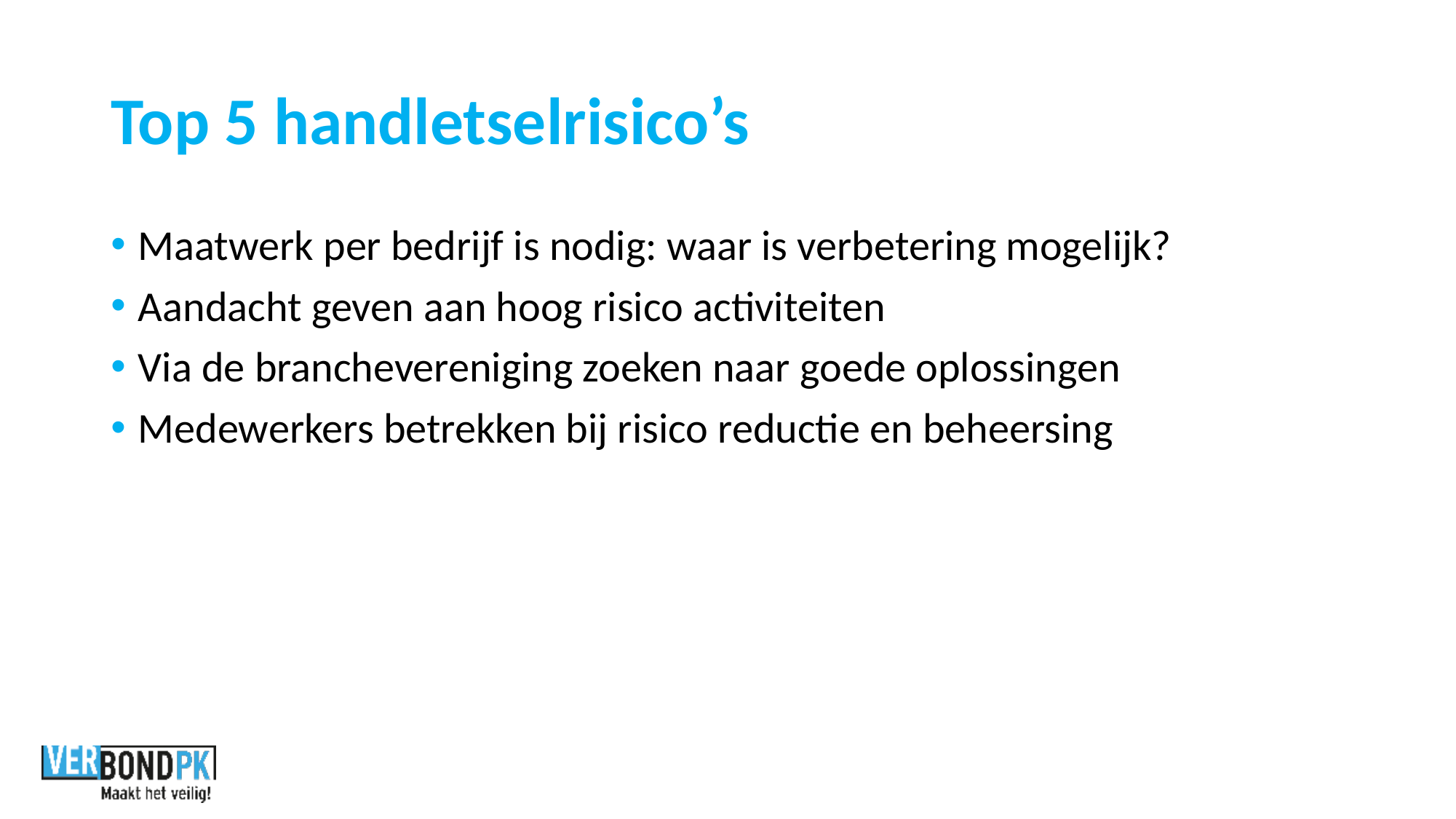

# Top 5 handletselrisico’s
Maatwerk per bedrijf is nodig: waar is verbetering mogelijk?
Aandacht geven aan hoog risico activiteiten
Via de branchevereniging zoeken naar goede oplossingen
Medewerkers betrekken bij risico reductie en beheersing